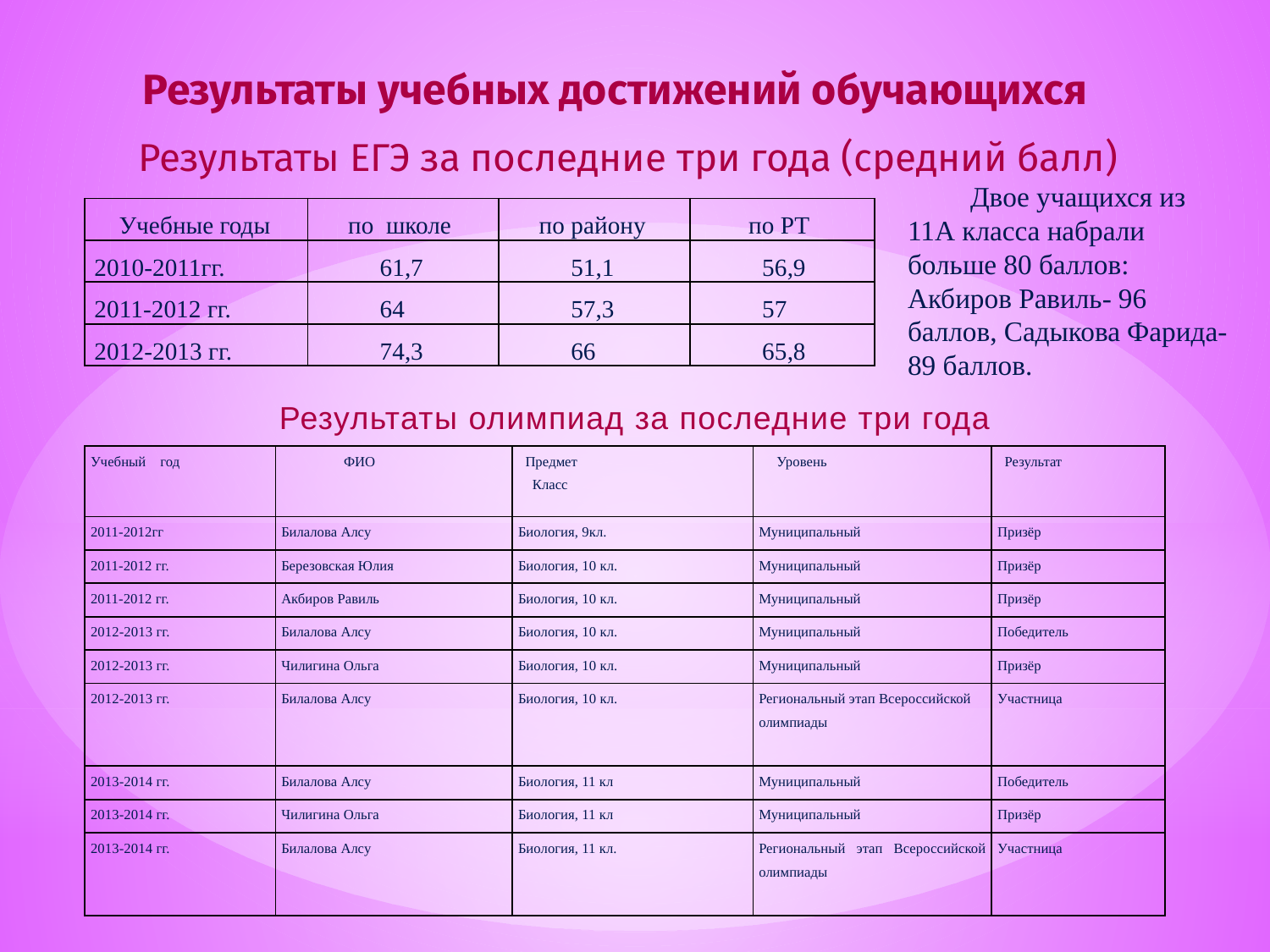

# Результаты учебных достижений обучающихся
Результаты ЕГЭ за последние три года (средний балл)
Двое учащихся из 11А класса набрали больше 80 баллов: Акбиров Равиль- 96 баллов, Садыкова Фарида- 89 баллов.

| Учебные годы | по школе | по району | по РТ |
| --- | --- | --- | --- |
| 2010-2011гг. | 61,7 | 51,1 | 56,9 |
| 2011-2012 гг. | 64 | 57,3 | 57 |
| 2012-2013 гг. | 74,3 | 66 | 65,8 |
Результаты олимпиад за последние три года
| Учебный год | ФИО | Предмет Класс | Уровень | Результат |
| --- | --- | --- | --- | --- |
| 2011-2012гг | Билалова Алсу | Биология, 9кл. | Муниципальный | Призёр |
| 2011-2012 гг. | Березовская Юлия | Биология, 10 кл. | Муниципальный | Призёр |
| 2011-2012 гг. | Акбиров Равиль | Биология, 10 кл. | Муниципальный | Призёр |
| 2012-2013 гг. | Билалова Алсу | Биология, 10 кл. | Муниципальный | Победитель |
| 2012-2013 гг. | Чилигина Ольга | Биология, 10 кл. | Муниципальный | Призёр |
| 2012-2013 гг. | Билалова Алсу | Биология, 10 кл. | Региональный этап Всероссийской олимпиады | Участница |
| 2013-2014 гг. | Билалова Алсу | Биология, 11 кл | Муниципальный | Победитель |
| 2013-2014 гг. | Чилигина Ольга | Биология, 11 кл | Муниципальный | Призёр |
| 2013-2014 гг. | Билалова Алсу | Биология, 11 кл. | Региональный этап Всероссийской олимпиады | Участница |